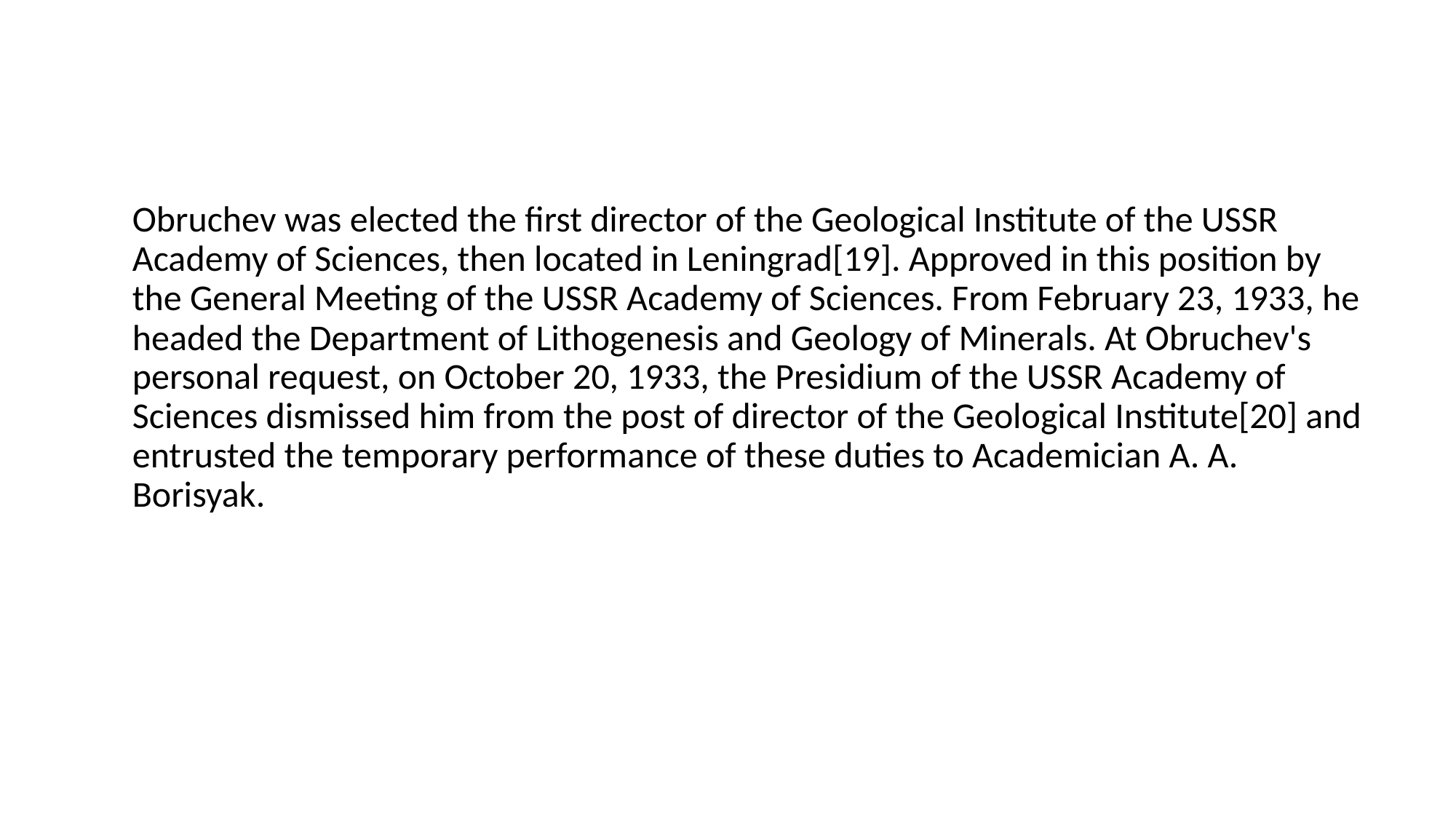

# Obruchev was elected the first director of the Geological Institute of the USSR Academy of Sciences, then located in Leningrad[19]. Approved in this position by the General Meeting of the USSR Academy of Sciences. From February 23, 1933, he headed the Department of Lithogenesis and Geology of Minerals. At Obruchev's personal request, on October 20, 1933, the Presidium of the USSR Academy of Sciences dismissed him from the post of director of the Geological Institute[20] and entrusted the temporary performance of these duties to Academician A. A. Borisyak.